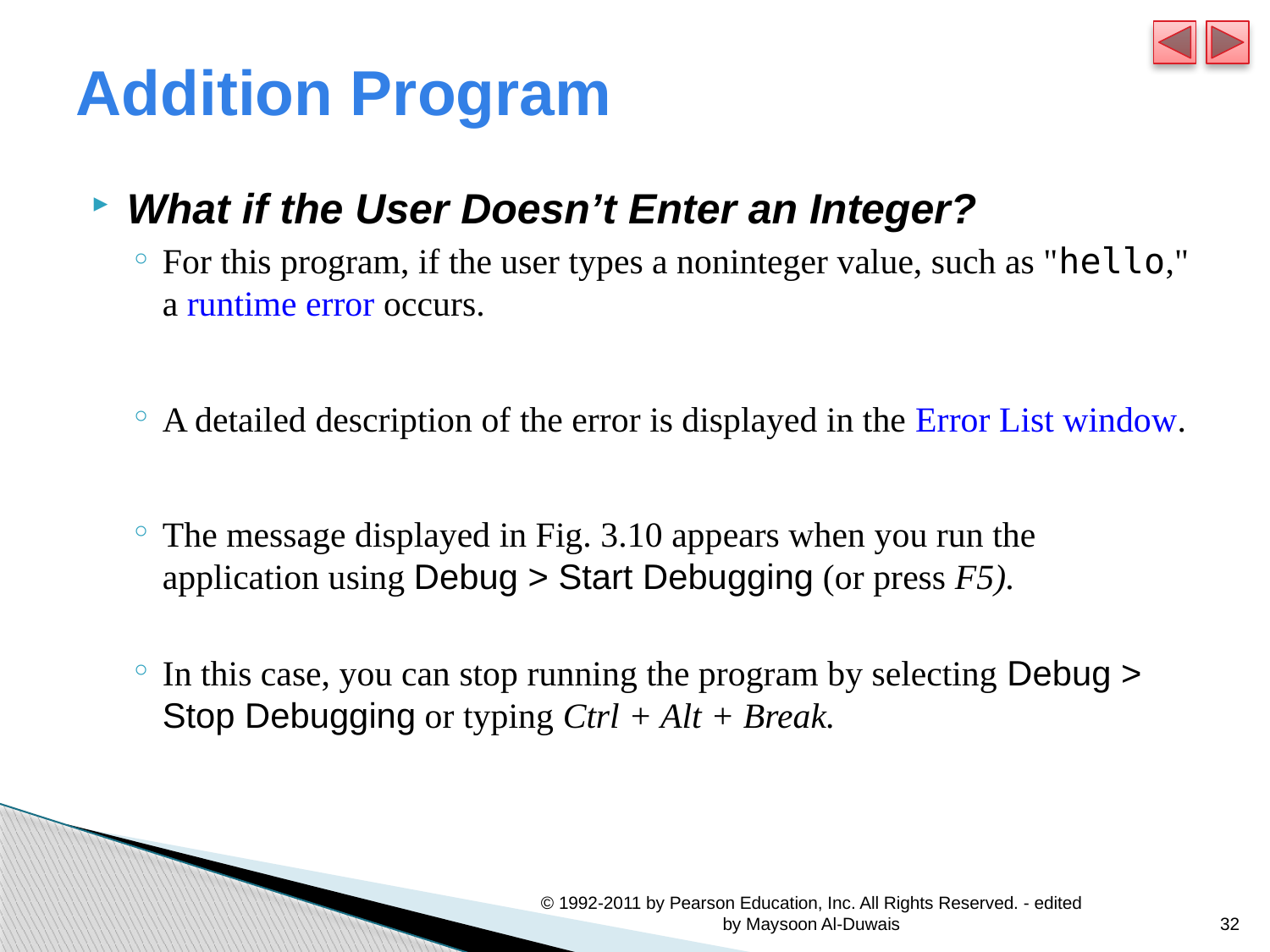

# Addition Program
What if the User Doesn’t Enter an Integer?
For this program, if the user types a noninteger value, such as "hello," a runtime error occurs.

A detailed description of the error is displayed in the Error List window.

The message displayed in Fig. 3.10 appears when you run the application using Debug > Start Debugging (or press F5).

In this case, you can stop running the program by selecting Debug > Stop Debugging or typing Ctrl + Alt + Break.
© 1992-2011 by Pearson Education, Inc. All Rights Reserved. - edited by Maysoon Al-Duwais
32